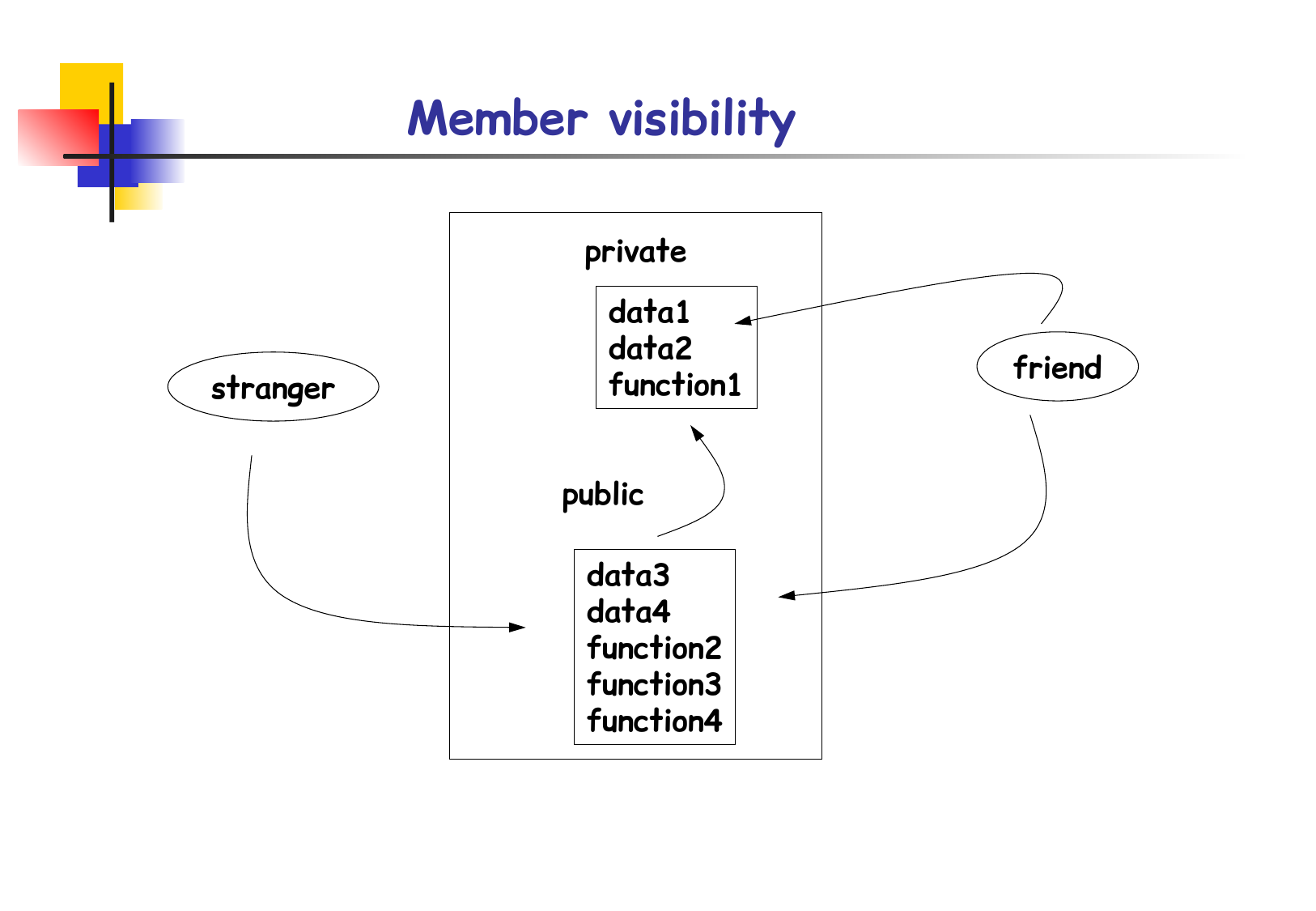

Member visibility

private
data1
data2
function1
public
data3
data4
function2
function3
function4

friend
stranger